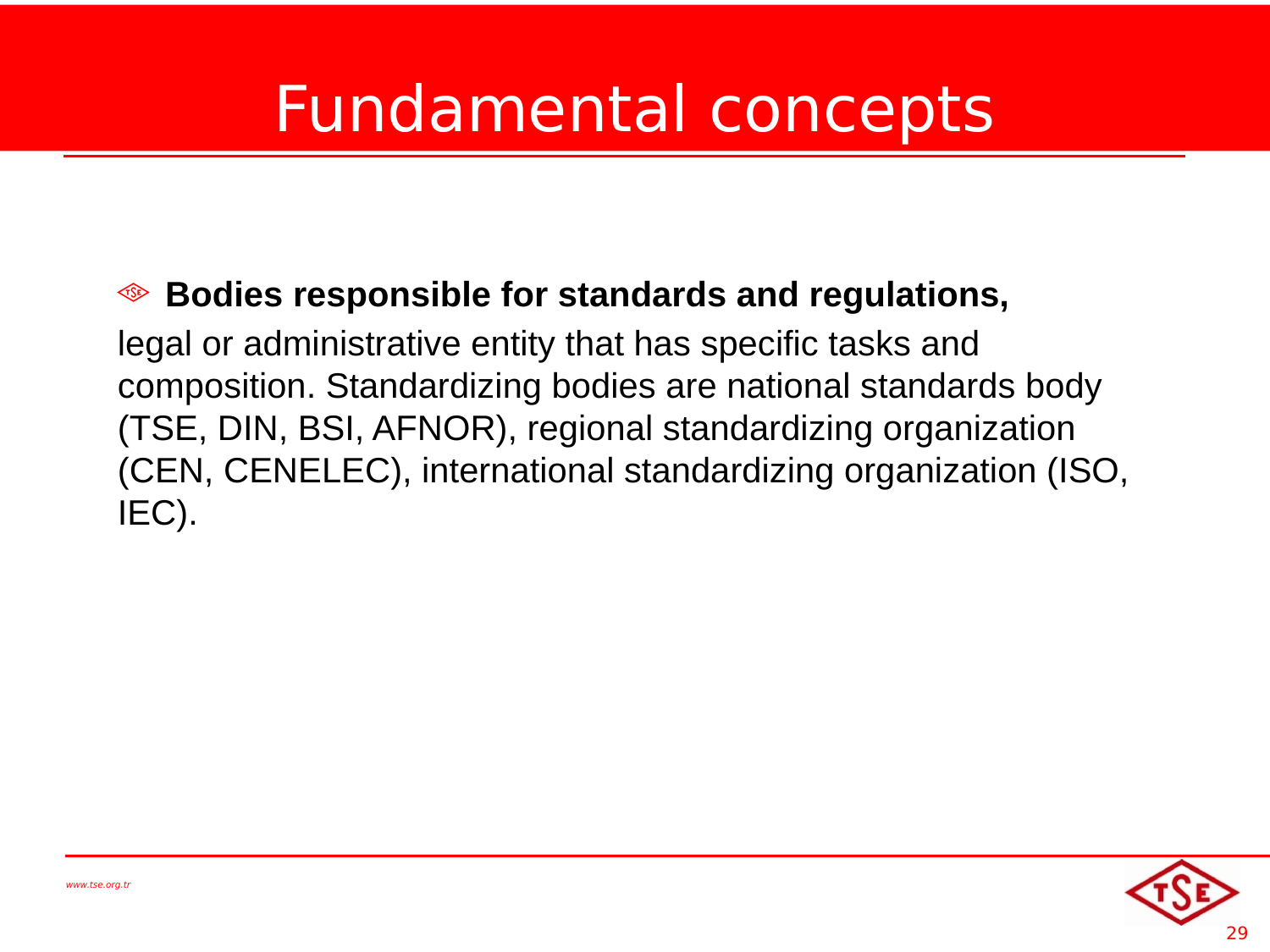

# Fundamental concepts

Bodies responsible for standards and regulations,
legal or administrative entity that has specific tasks and composition. Standardizing bodies are national standards body (TSE, DIN, BSI, AFNOR), regional standardizing organization (CEN, CENELEC), international standardizing organization (ISO, IEC).

www.tse.org.tr
29